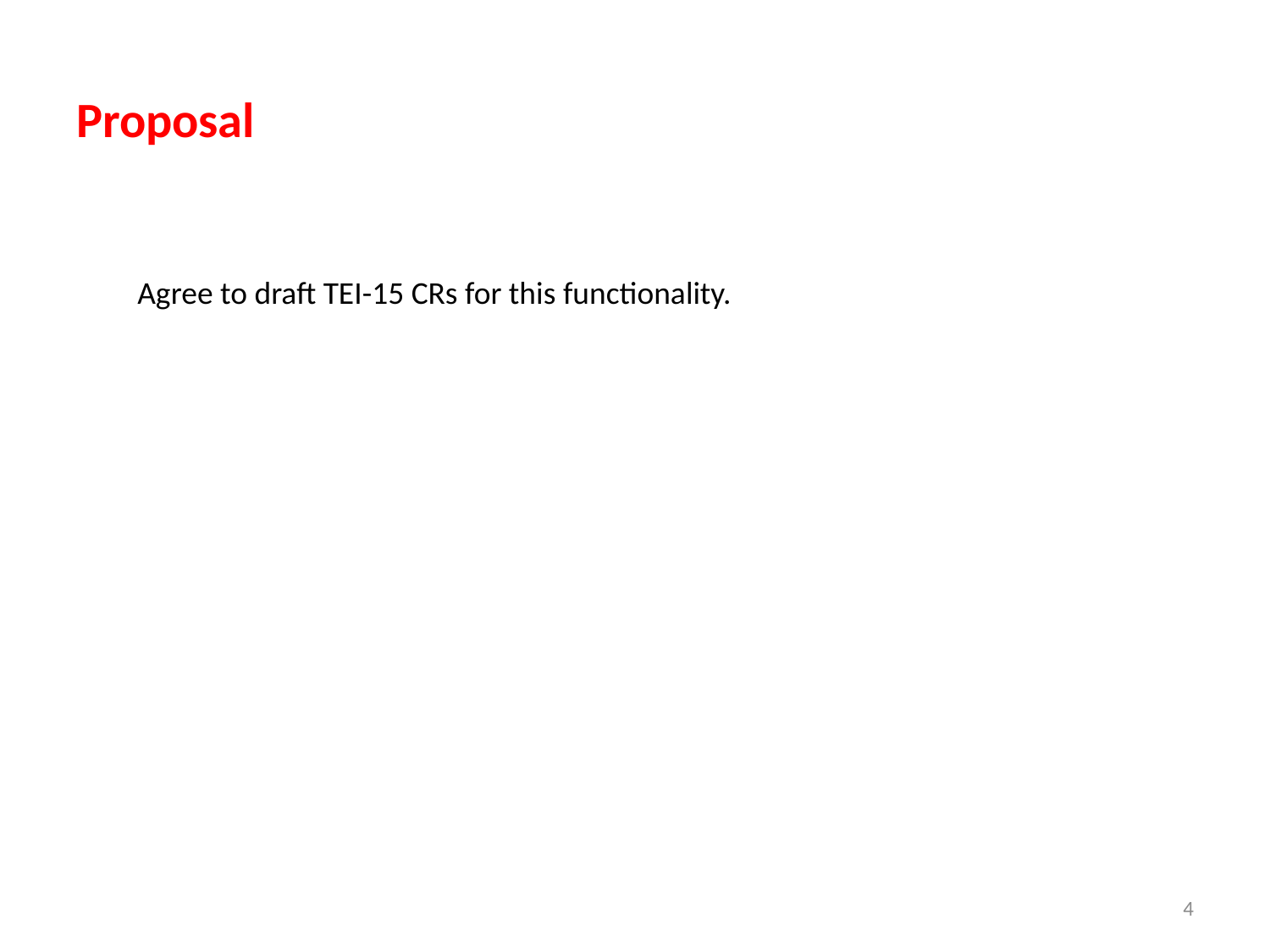

# Proposal

Agree to draft TEI-15 CRs for this functionality.
4